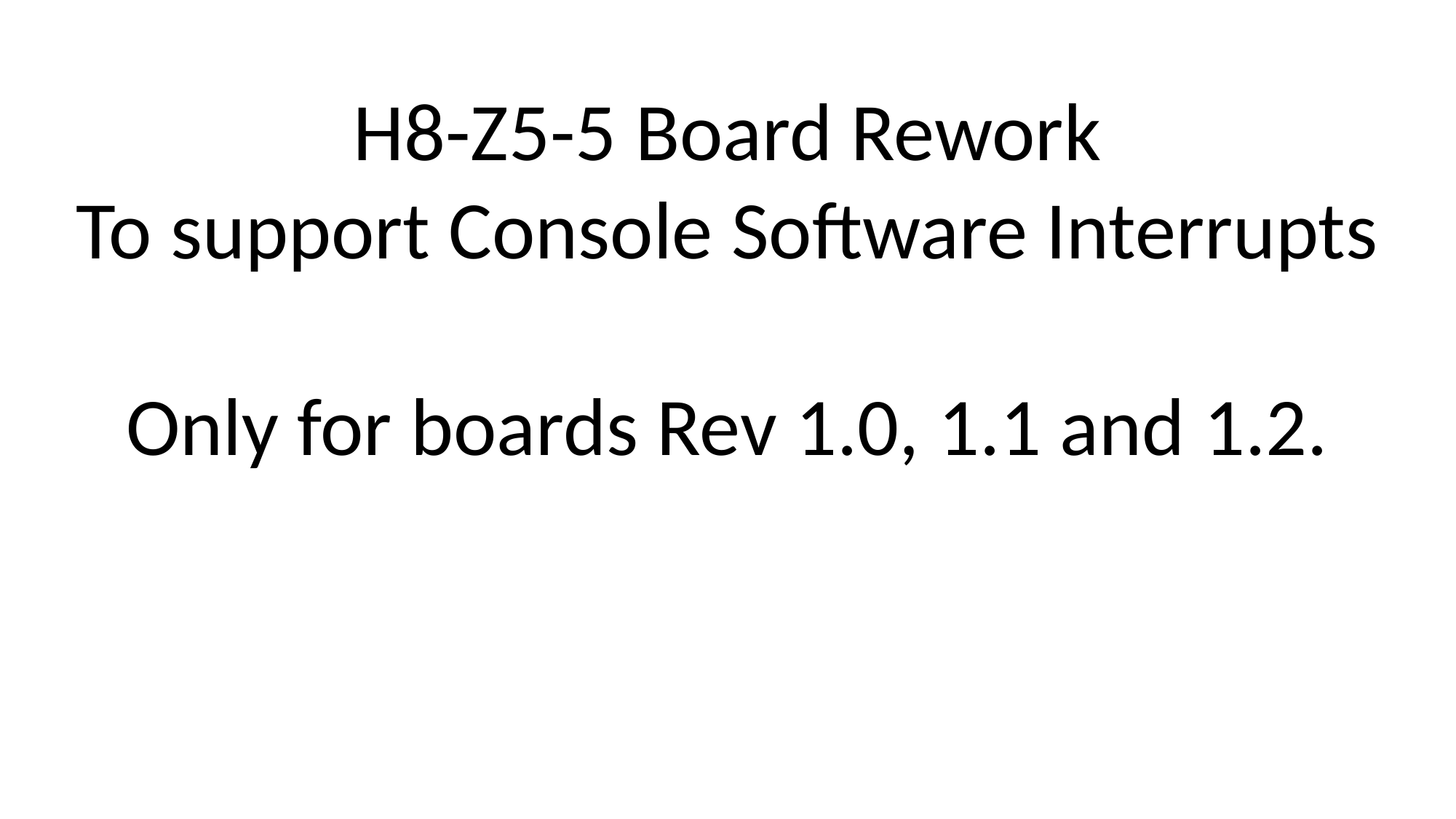

H8-Z5-5 Board Rework
To support Console Software Interrupts

Only for boards Rev 1.0, 1.1 and 1.2.